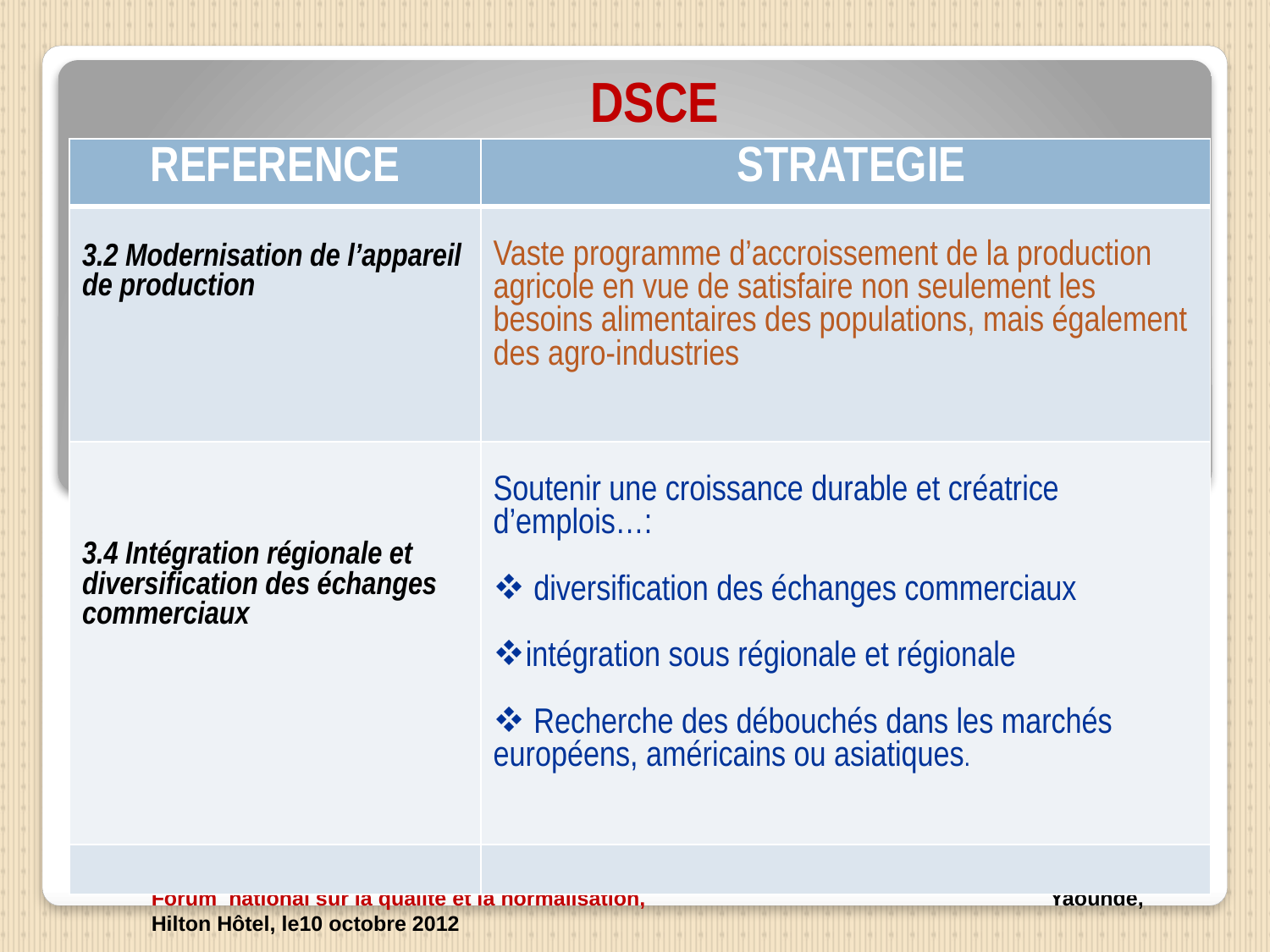

DSCE
| REFERENCE | STRATEGIE |
| --- | --- |
| 3.2 Modernisation de l’appareil de production | Vaste programme d’accroissement de la production agricole en vue de satisfaire non seulement les besoins alimentaires des populations, mais également des agro-industries |
| 3.4 Intégration régionale et diversification des échanges commerciaux | Soutenir une croissance durable et créatrice d’emplois…: diversification des échanges commerciaux intégration sous régionale et régionale Recherche des débouchés dans les marchés européens, américains ou asiatiques. |
|  |  |
#
Forum  national sur la qualité et la normalisation,                                                                    Yaoundé, Hilton Hôtel, le10 octobre 2012